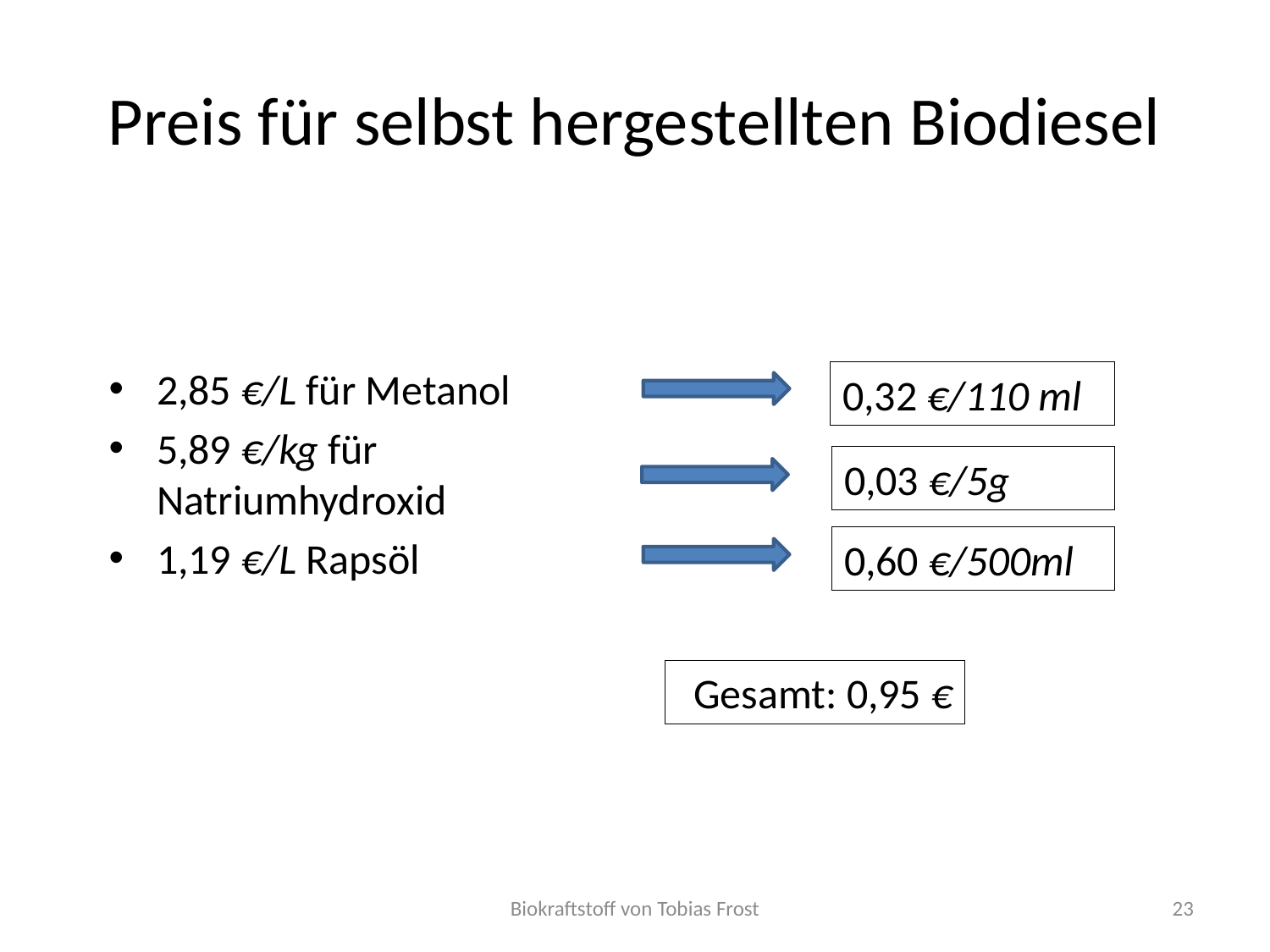

# Preis für selbst hergestellten Biodiesel
2,85 €/L für Metanol
5,89 €/kg für Natriumhydroxid
1,19 €/L Rapsöl
0,32 €/110 ml

0,03 €/5g

0,60 €/500ml

Gesamt: 0,95 €
Biokraftstoff von Tobias Frost
23